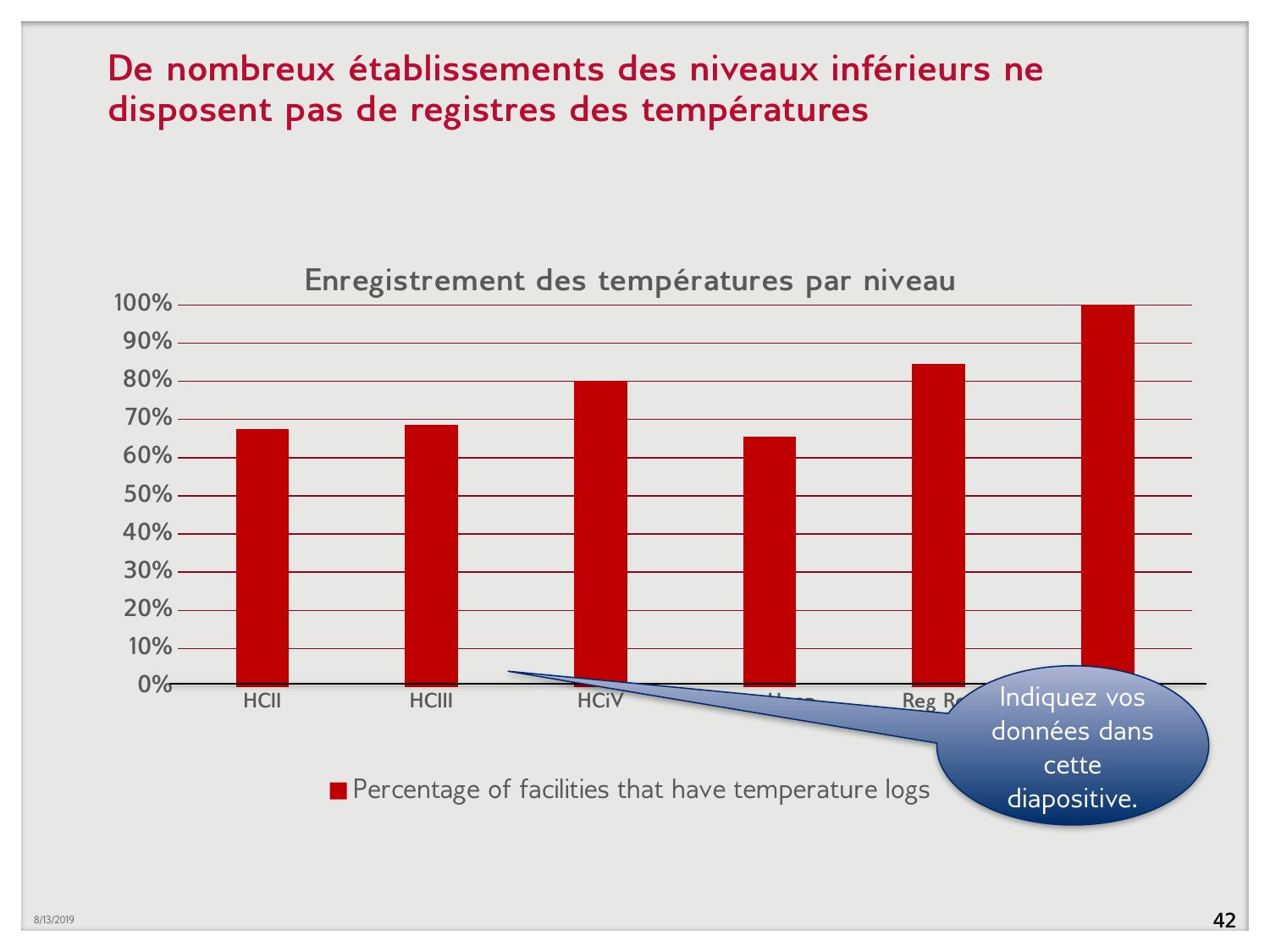

# De nombreux établissements des niveaux inférieurs ne disposent pas de registres des températures

### Chart: Enregistrement des températures par niveau

| Category | Percentage of facilities that have temperature logs |
|---|---|
| HCII | 0.6745823782103022 |
| HCIII | 0.6854340137248772 |
| HCiV | 0.8006535947712418 |
| Gen Hosp | 0.6557881773399015 |
| Reg Ref | 0.8461538461538461 |
| DHO / DVS | 1.0 |
Indiquez vos données dans cette diapositive.
8/13/2019
42